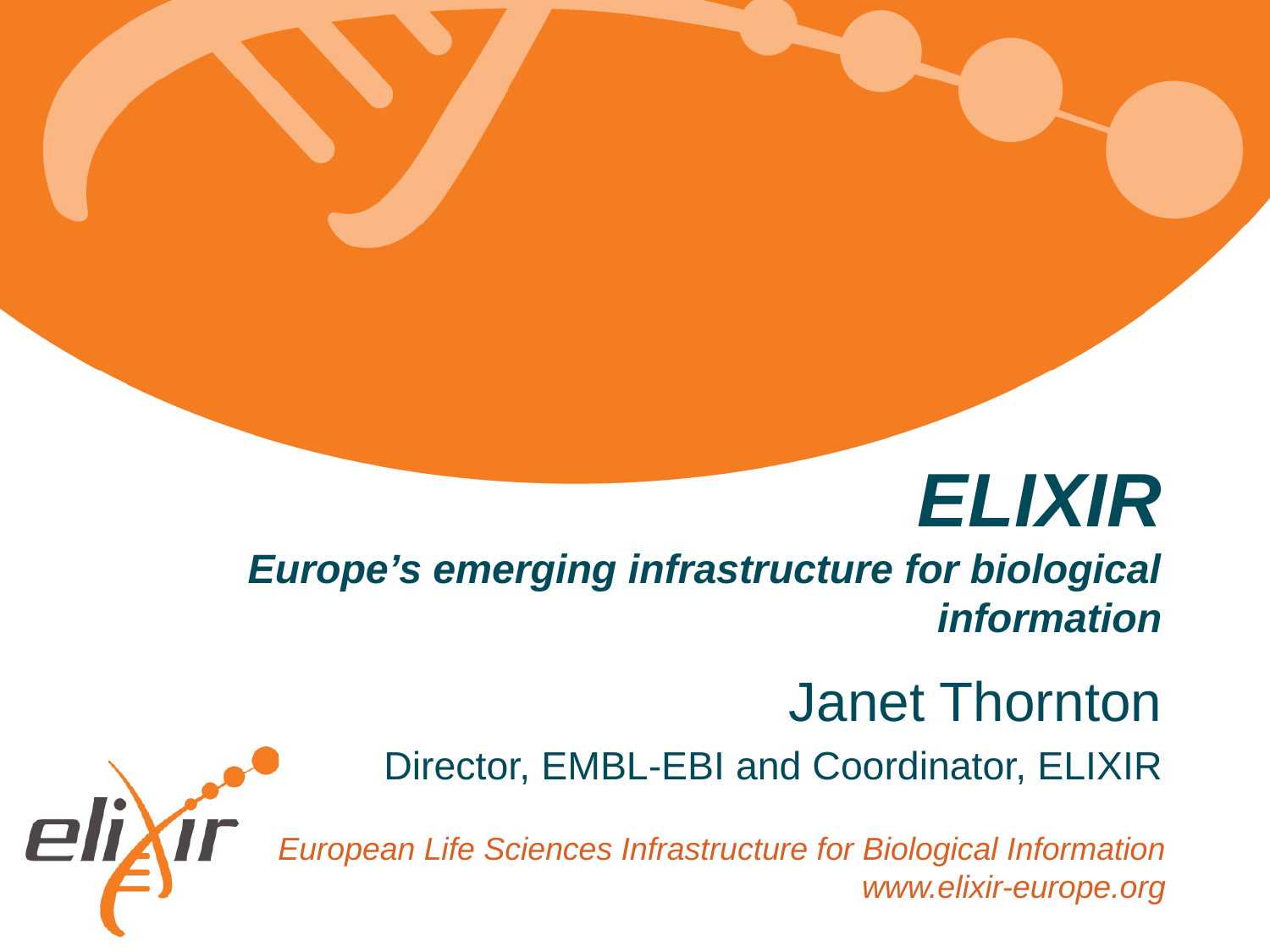

# ELIXIR Europe’s emerging infrastructure for biological information
Janet Thornton
Director, EMBL-EBI and Coordinator, ELIXIR